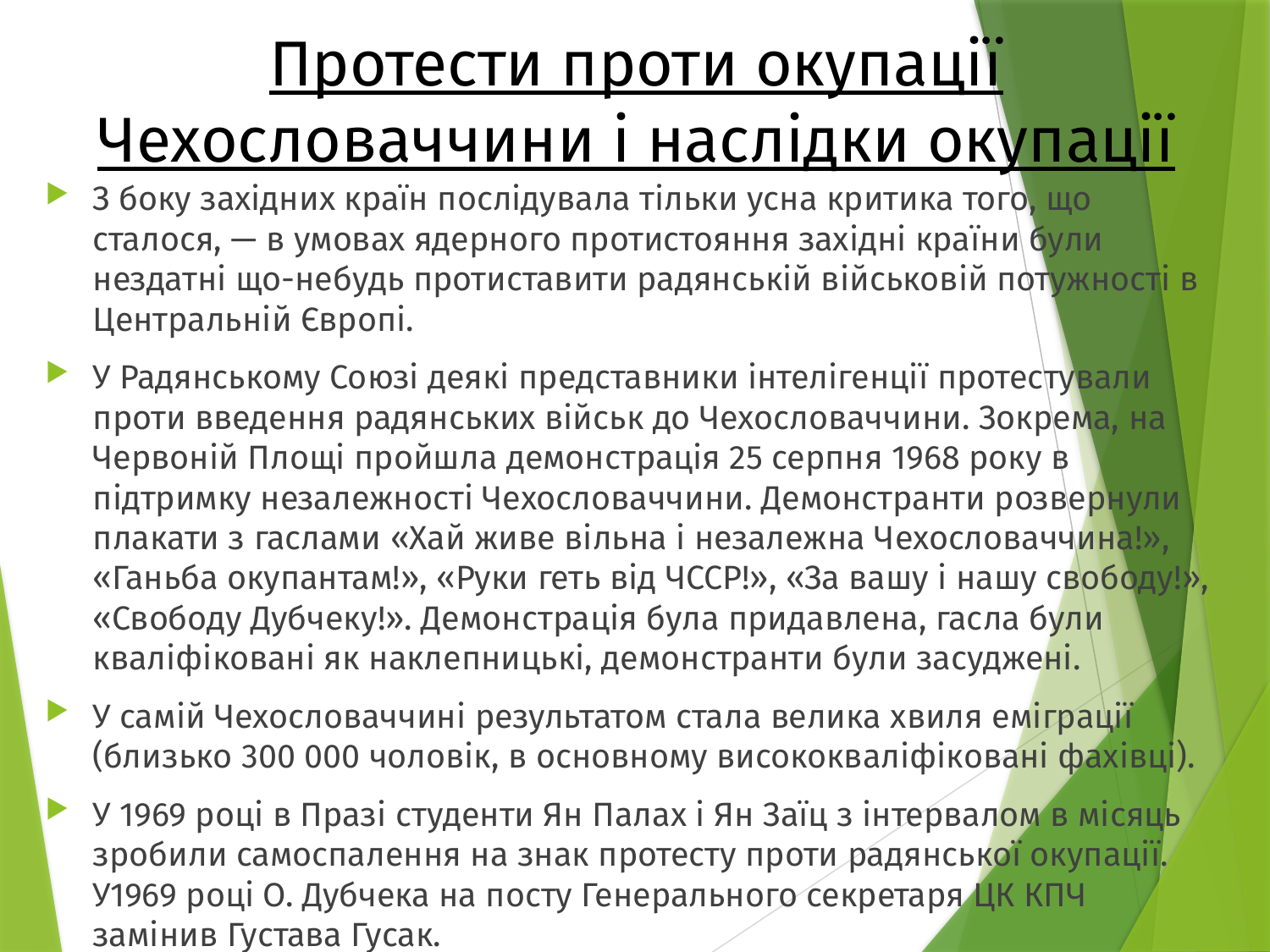

# Протести проти окупації Чехословаччини і наслідки окупації
З боку західних країн послідувала тільки усна критика того, що сталося, — в умовах ядерного протистояння західні країни були нездатні що-небудь протиставити радянській військовій потужності в Центральній Європі.
У Радянському Союзі деякі представники інтелігенції протестували проти введення радянських військ до Чехословаччини. Зокрема, на Червоній Площі пройшла демонстрація 25 серпня 1968 року в підтримку незалежності Чехословаччини. Демонстранти розвернули плакати з гаслами «Хай живе вільна і незалежна Чехословаччина!», «Ганьба окупантам!», «Руки геть від ЧССР!», «За вашу і нашу свободу!», «Свободу Дубчеку!». Демонстрація була придавлена, гасла були кваліфіковані як наклепницькі, демонстранти були засуджені.
У самій Чехословаччині результатом стала велика хвиля еміграції (близько 300 000 чоловік, в основному висококваліфіковані фахівці).
У 1969 році в Празі студенти Ян Палах і Ян Заїц з інтервалом в місяць зробили самоспалення на знак протесту проти радянської окупації. У1969 році О. Дубчека на посту Генерального секретаря ЦК КПЧ замінив Густава Гусак.